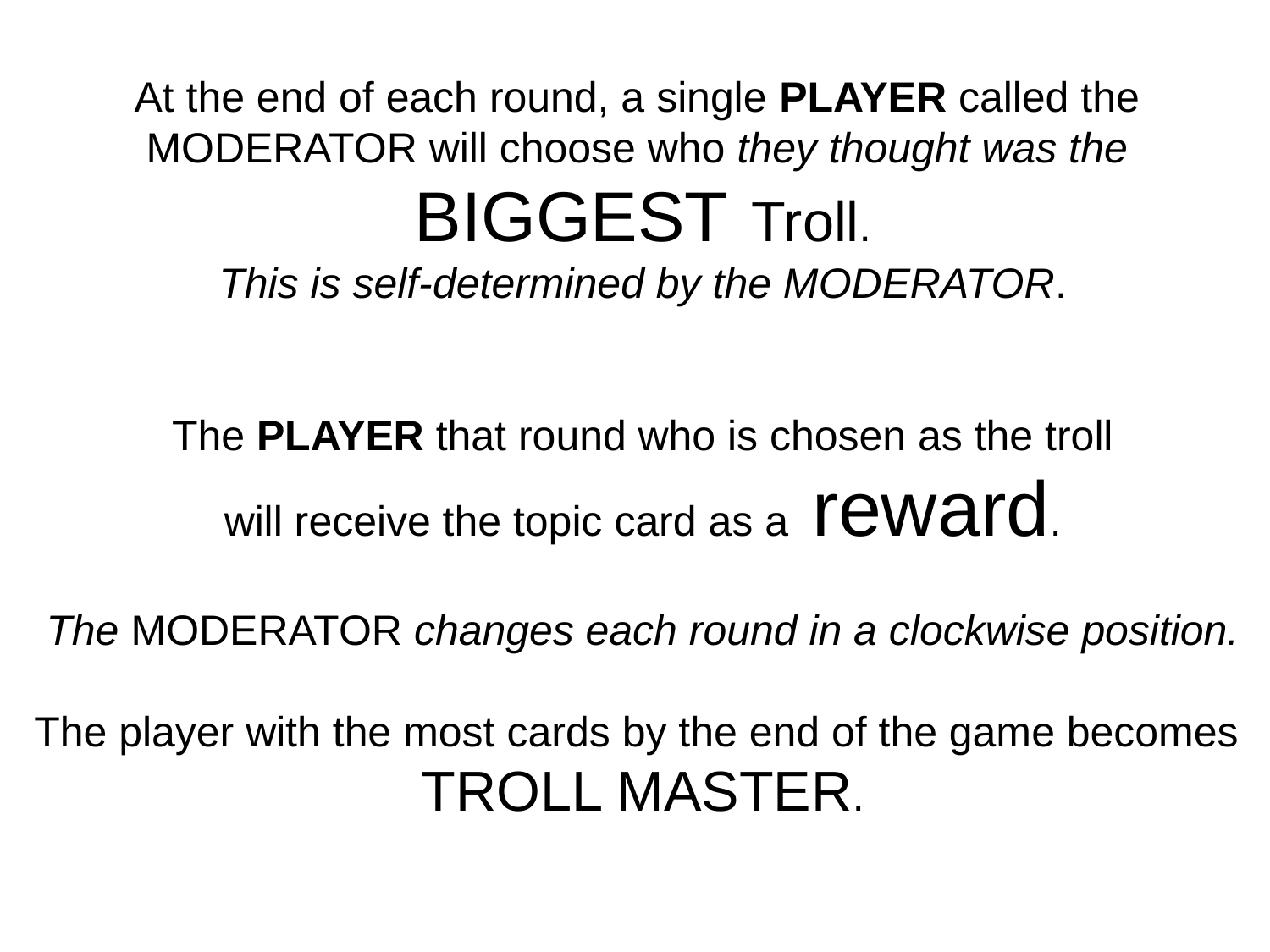

At the end of each round, a single PLAYER called the
MODERATOR will choose who they thought was the
BIGGEST  Troll.
This is self-determined by the MODERATOR.
The PLAYER that round who is chosen as the troll
will receive the topic card as a  reward.

The MODERATOR changes each round in a clockwise position.

The player with the most cards by the end of the game becomes
TROLL MASTER.